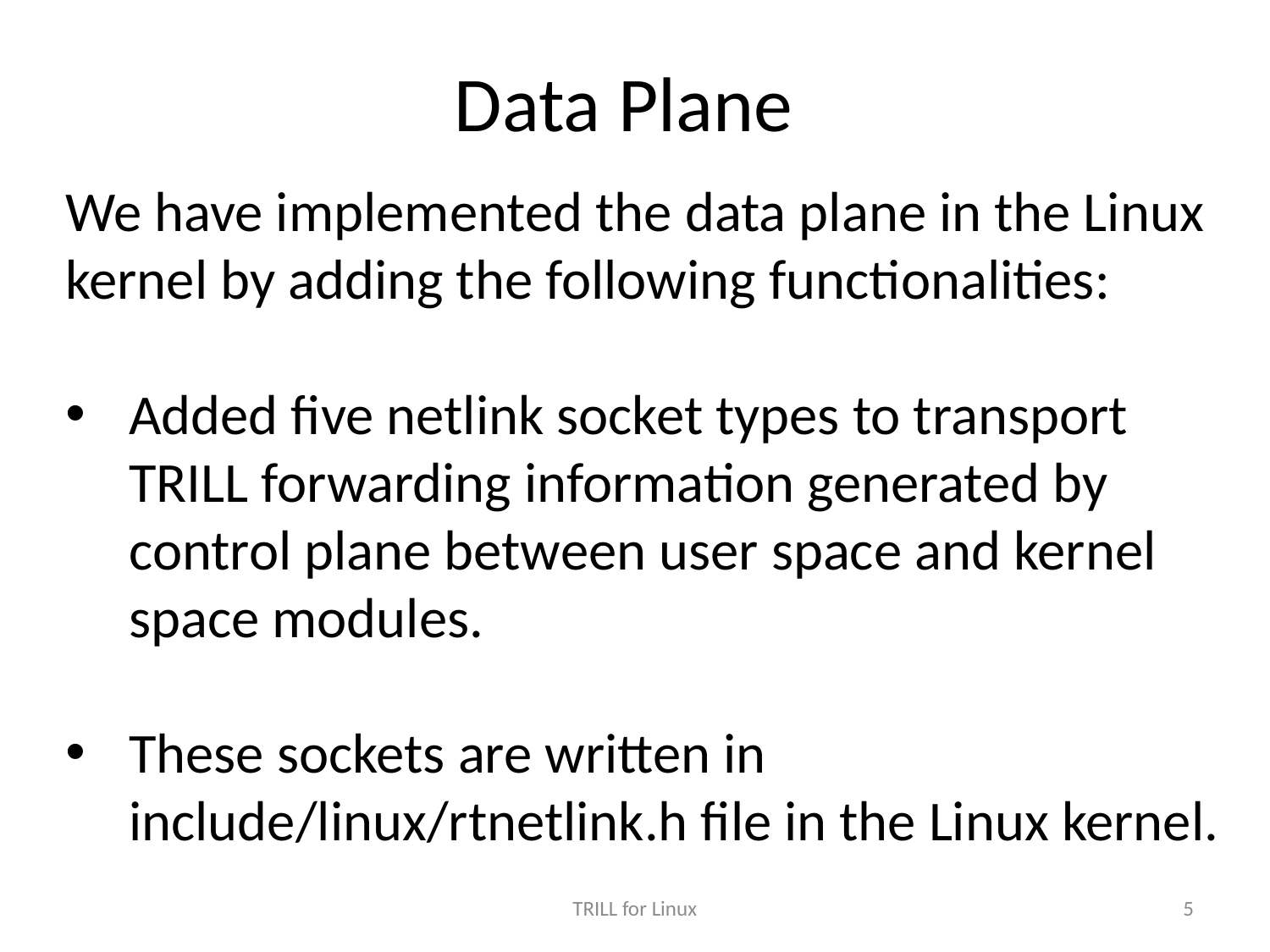

# Data Plane
We have implemented the data plane in the Linux kernel by adding the following functionalities:

Added five netlink socket types to transport TRILL forwarding information generated by control plane between user space and kernel space modules.

These sockets are written in include/linux/rtnetlink.h file in the Linux kernel.
TRILL for Linux
5